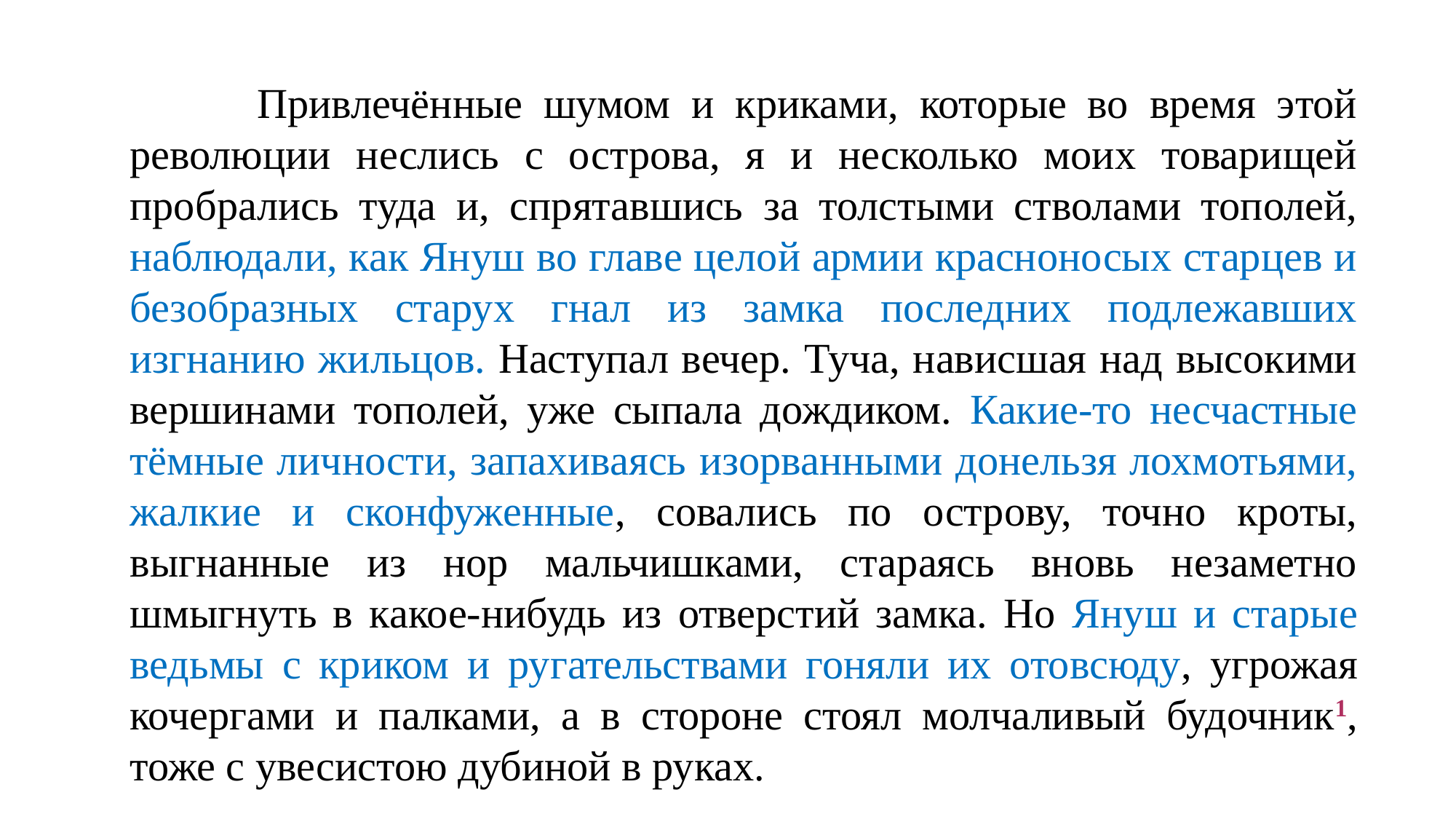

Привлечённые шумом и криками, которые во время этой революции неслись с острова, я и несколько моих товарищей пробрались туда и, спрятавшись за толстыми стволами тополей, наблюдали, как Януш во главе целой армии красноносых старцев и безобразных старух гнал из замка последних подлежавших изгнанию жильцов. Наступал вечер. Туча, нависшая над высокими вершинами тополей, уже сыпала дождиком. Какие-то несчастные тёмные личности, запахиваясь изорванными донельзя лохмотьями, жалкие и сконфуженные, совались по острову, точно кроты, выгнанные из нор мальчишками, стараясь вновь незаметно шмыгнуть в какое-нибудь из отверстий замка. Но Януш и старые ведьмы с криком и ругательствами гоняли их отовсюду, угрожая кочергами и палками, а в стороне стоял молчаливый будочник1, тоже с увесистою дубиной в руках.